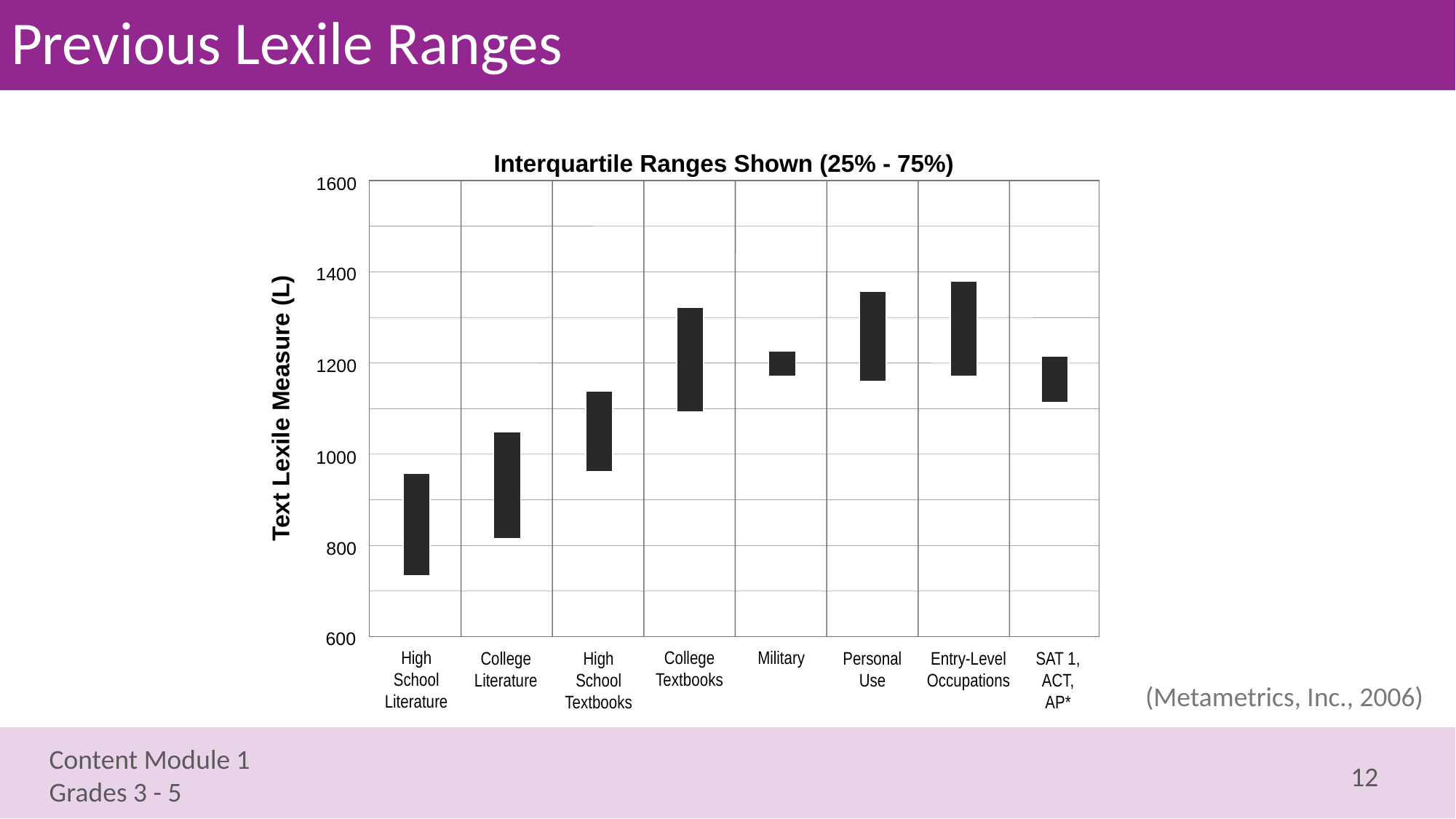

# Previous Lexile Ranges
Interquartile Ranges Shown (25% - 75%)
1600

1400

1200

Text Lexile Measure (L)

1000

800

600
High
School
Literature
College
Textbooks
Military
High
School
Textbooks
Personal
Use
Entry-Level
Occupations
SAT 1,
ACT,
AP*
College
Literature
(Metametrics, Inc., 2006)
12